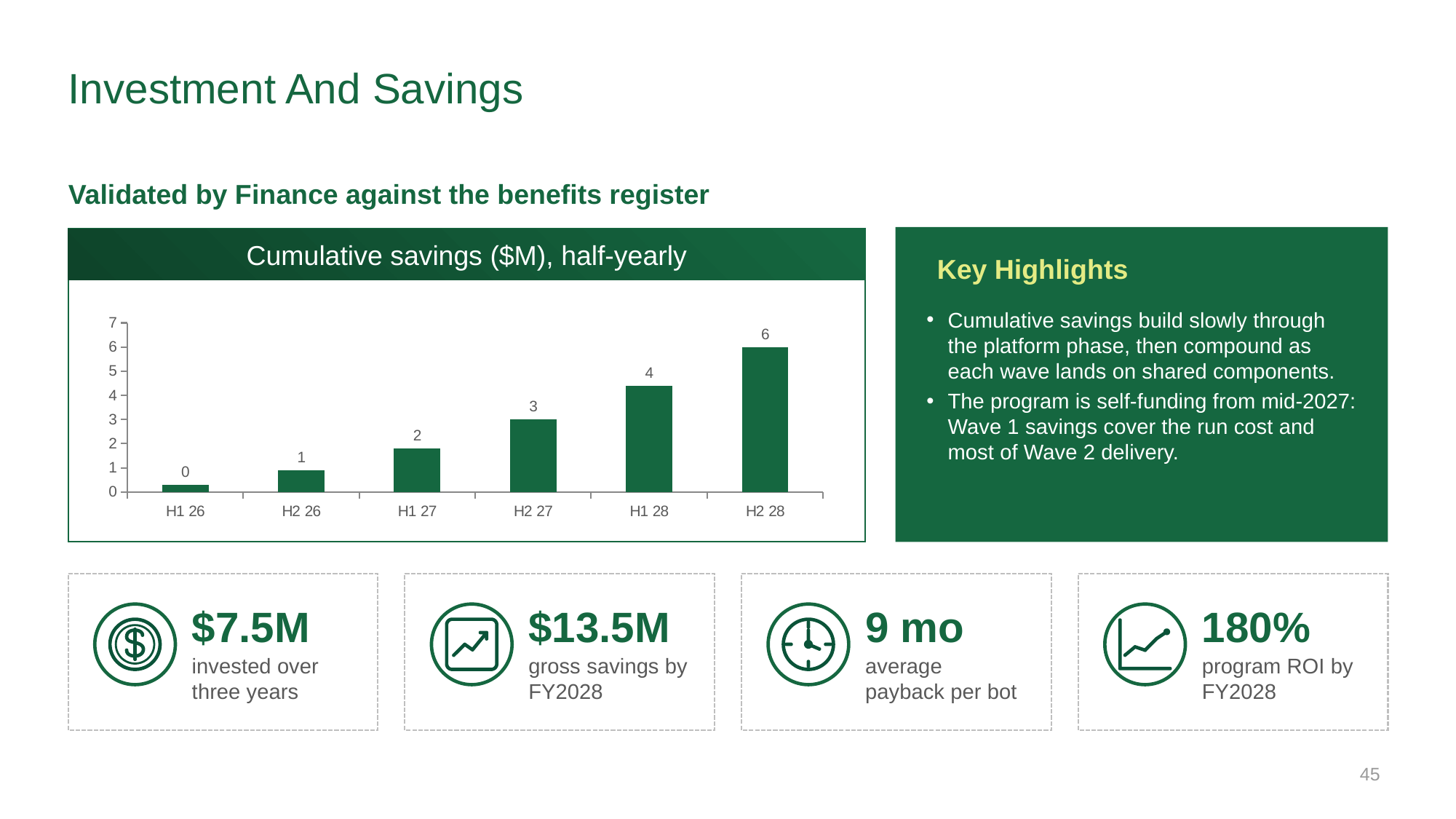

# Investment And Savings
Validated by Finance against the benefits register

Cumulative savings ($M), half-yearly

### Chart

| Category | Cumulative savings ($M) |
|---|---|
| H1 26 | 0.3 |
| H2 26 | 0.9 |
| H1 27 | 1.8 |
| H2 27 | 3.0 |
| H1 28 | 4.4 |
| H2 28 | 6.0 |
Key Highlights
Cumulative savings build slowly through the platform phase, then compound as each wave lands on shared components.
The program is self-funding from mid-2027: Wave 1 savings cover the run cost and most of Wave 2 delivery.

$7.5M
$13.5M
9 mo
180%

invested over three years
gross savings by FY2028
average payback per bot
program ROI by FY2028
45